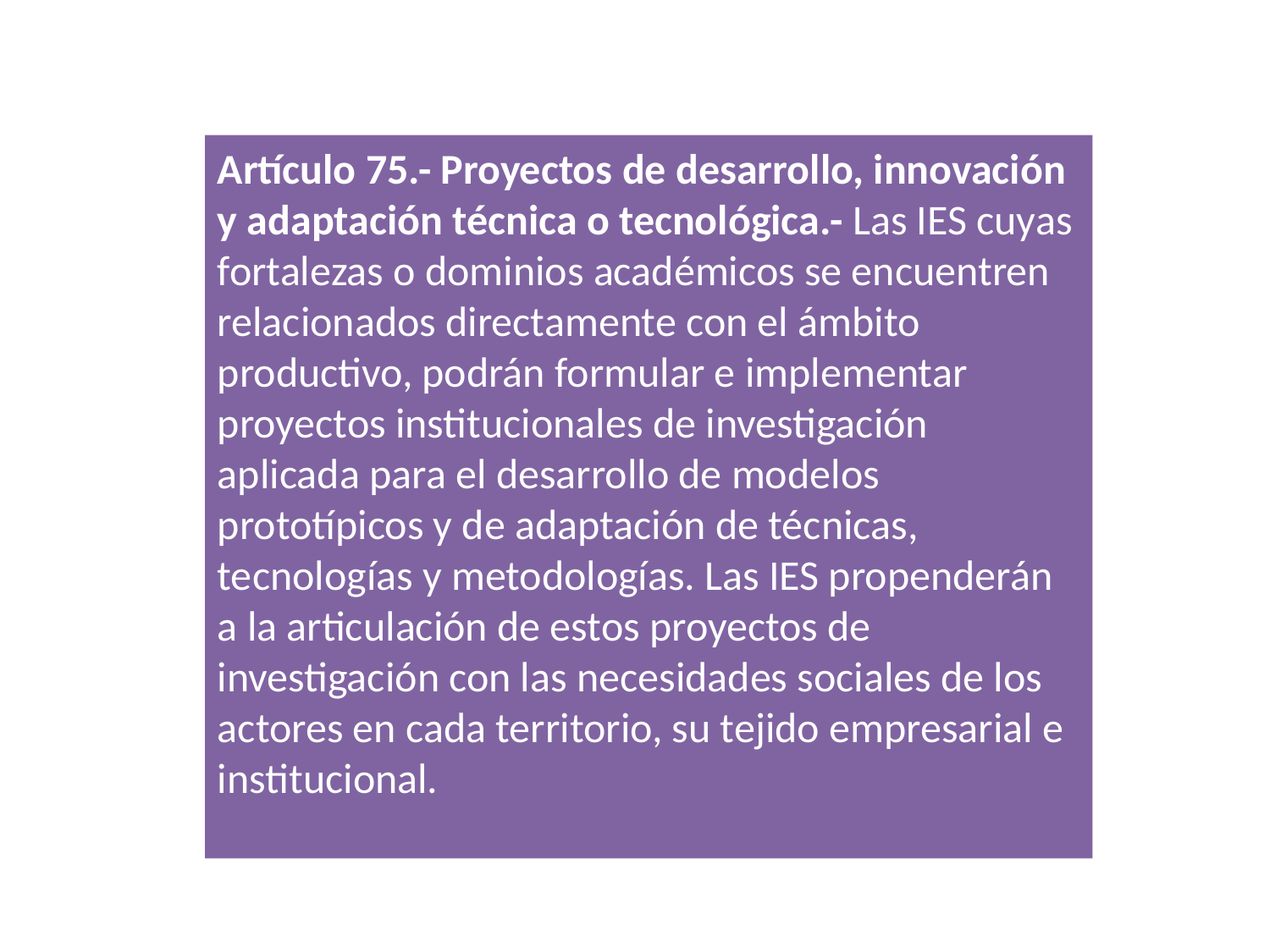

Artículo 75.- Proyectos de desarrollo, innovación y adaptación técnica o tecnológica.- Las IES cuyas fortalezas o dominios académicos se encuentren relacionados directamente con el ámbito productivo, podrán formular e implementar proyectos institucionales de investigación aplicada para el desarrollo de modelos prototípicos y de adaptación de técnicas, tecnologías y metodologías. Las IES propenderán a la articulación de estos proyectos de investigación con las necesidades sociales de los actores en cada territorio, su tejido empresarial e institucional.